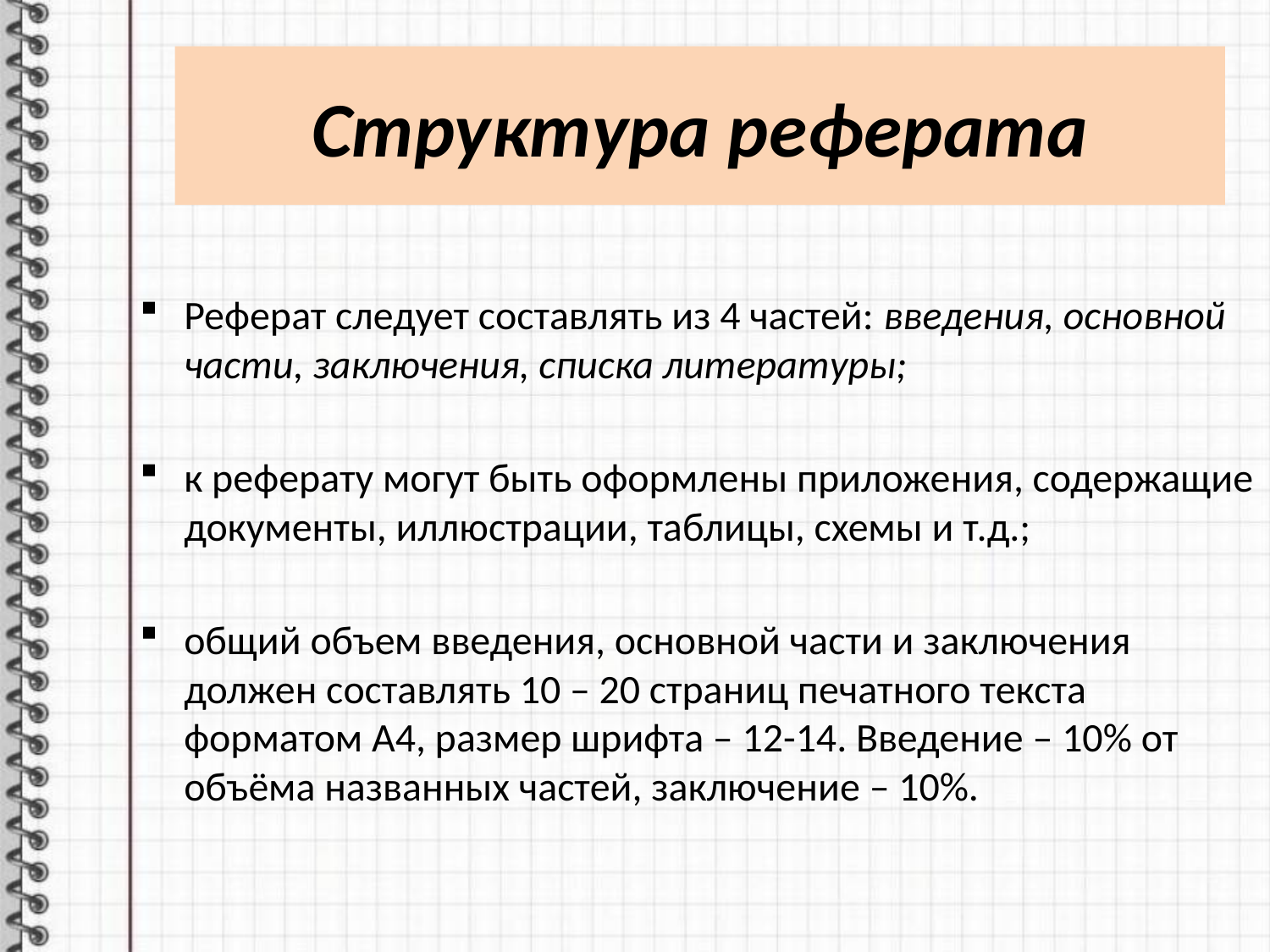

# Структура реферата

Реферат следует составлять из 4 частей: введения, основной части, заключения, списка литературы;

к реферату могут быть оформлены приложения, содержащие документы, иллюстрации, таблицы, схемы и т.д.;

общий объем введения, основной части и заключения должен составлять 10 – 20 страниц печатного текста форматом А4, размер шрифта – 12-14. Введение – 10% от объёма названных частей, заключение – 10%.